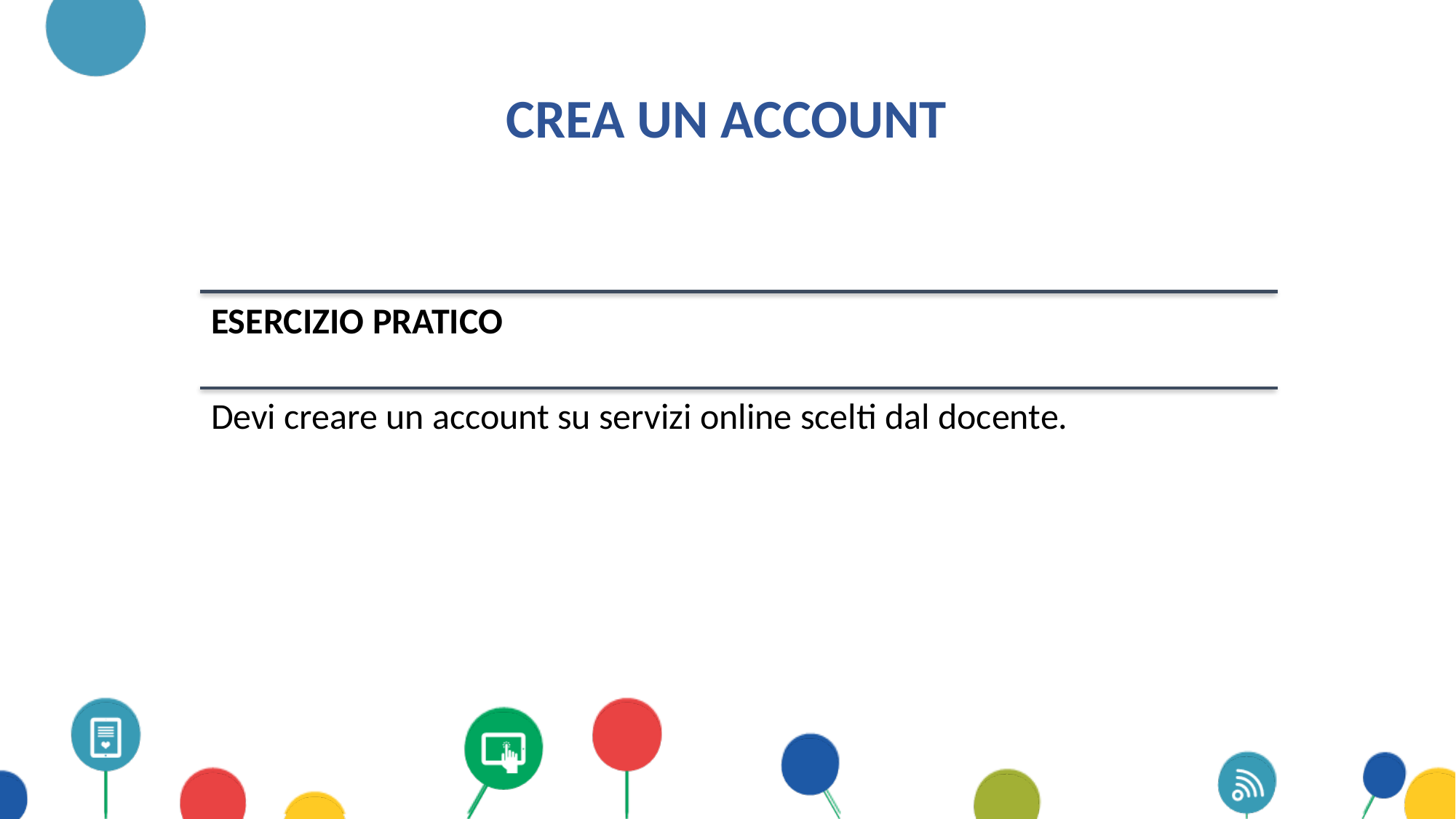

# Crea un account

ESERCIZIO PRATICO

Devi creare un account su servizi online scelti dal docente.